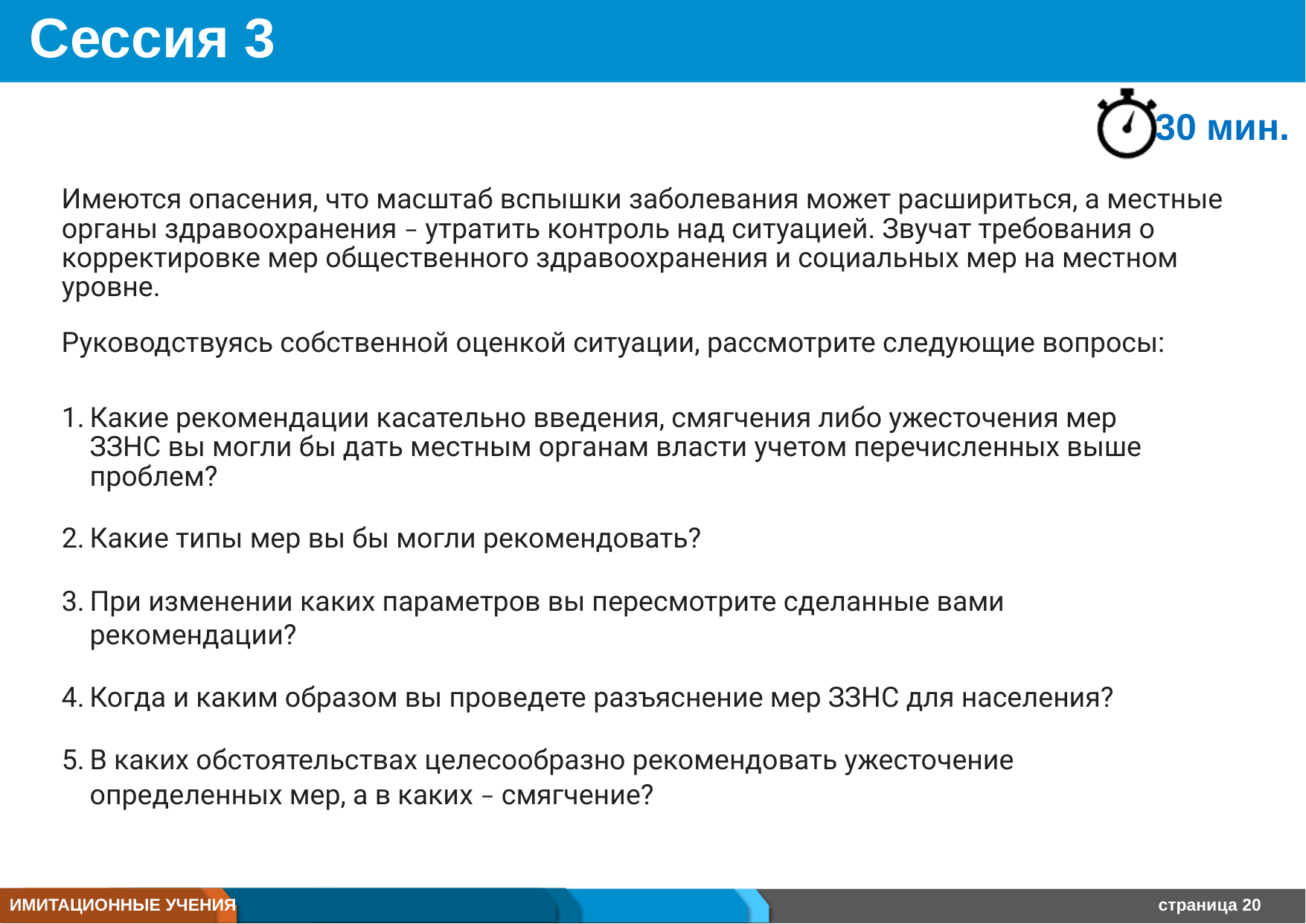

# Сессия 3

30 мин.

Имеются опасения, что масштаб вспышки заболевания может расшириться, а местные органы здравоохранения ‒ утратить контроль над ситуацией. Звучат требования о корректировке мер общественного здравоохранения и социальных мер на местном уровне.
Руководствуясь собственной оценкой ситуации, рассмотрите следующие вопросы:

Какие рекомендации касательно введения, смягчения либо ужесточения мер ЗЗНС вы могли бы дать местным органам власти учетом перечисленных выше проблем?
Какие типы мер вы бы могли рекомендовать?

При изменении каких параметров вы пересмотрите сделанные вами рекомендации?
Когда и каким образом вы проведете разъяснение мер ЗЗНС для населения?
В каких обстоятельствах целесообразно рекомендовать ужесточение определенных мер, а в каких ‒ смягчение?
ИМИТАЦИОННЫЕ УЧЕНИЯ
страница 20